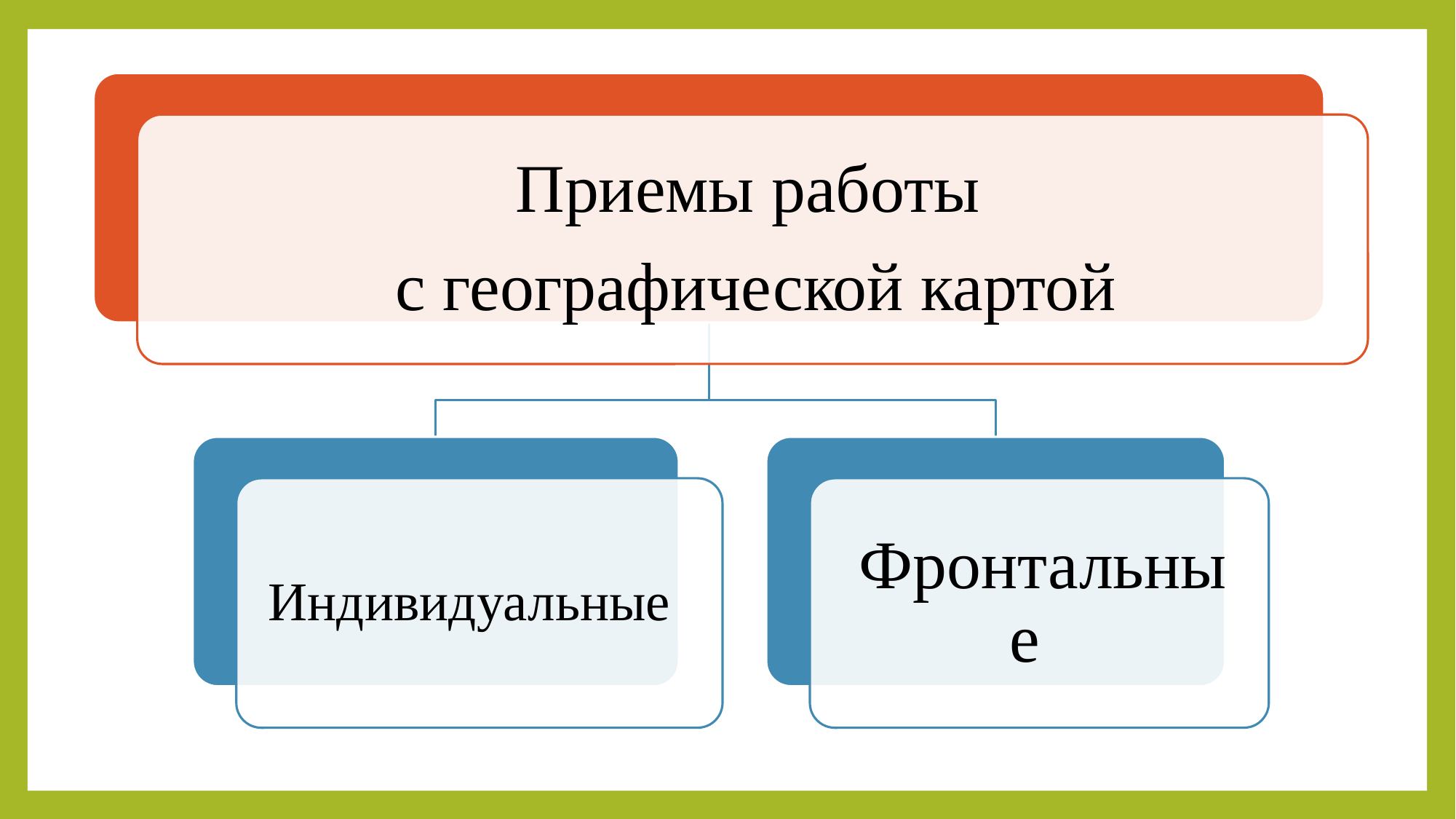

Приемы работы
с географической картой
Индивидуальные
Фронтальные
# :